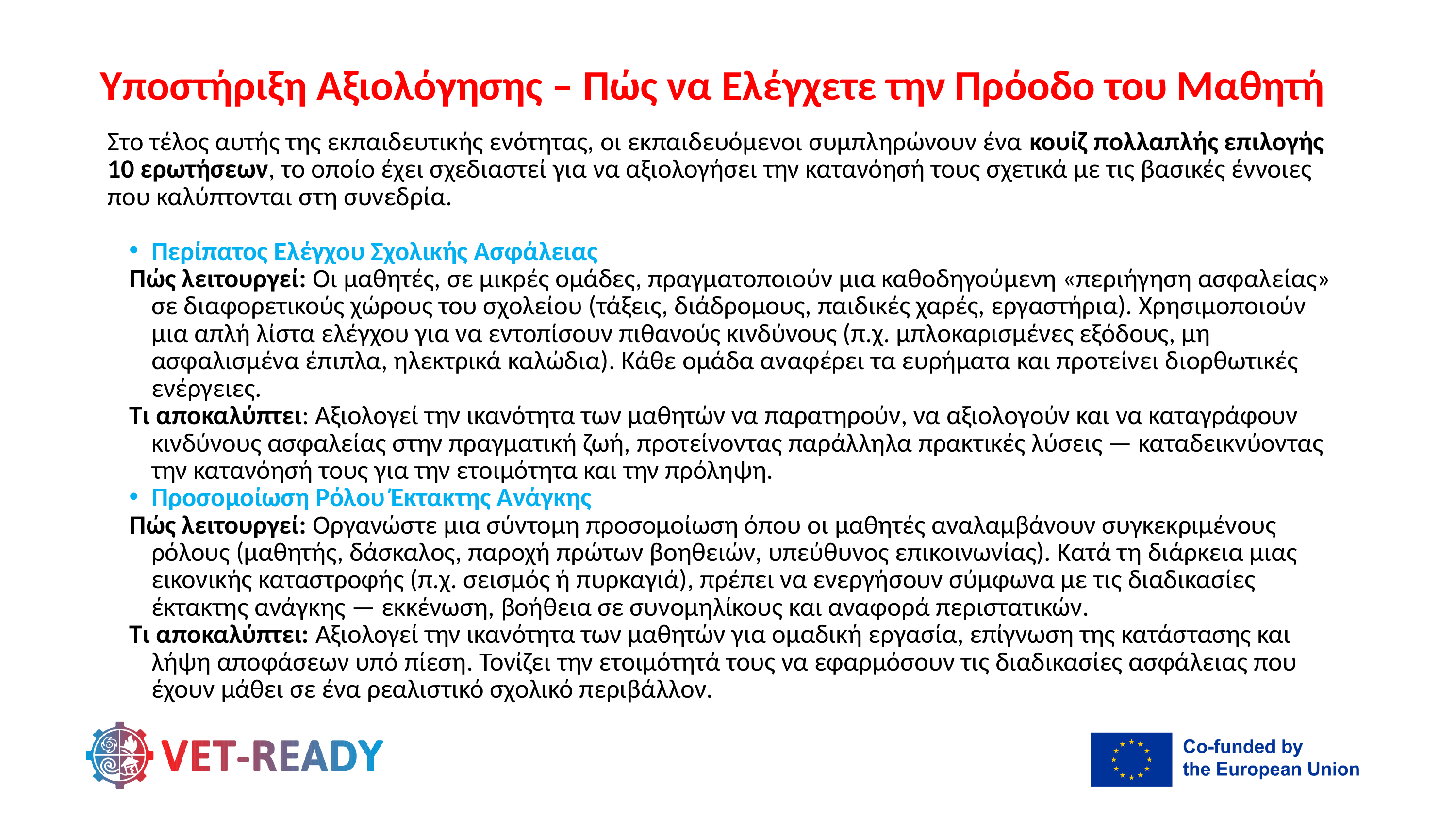

Υποστήριξη Αξιολόγησης – Πώς να Ελέγχετε την Πρόοδο του Μαθητή
Στο τέλος αυτής της εκπαιδευτικής ενότητας, οι εκπαιδευόμενοι συμπληρώνουν ένα κουίζ πολλαπλής επιλογής 10 ερωτήσεων, το οποίο έχει σχεδιαστεί για να αξιολογήσει την κατανόησή τους σχετικά με τις βασικές έννοιες που καλύπτονται στη συνεδρία.

Περίπατος Ελέγχου Σχολικής Ασφάλειας
Πώς λειτουργεί: Οι μαθητές, σε μικρές ομάδες, πραγματοποιούν μια καθοδηγούμενη «περιήγηση ασφαλείας» σε διαφορετικούς χώρους του σχολείου (τάξεις, διάδρομους, παιδικές χαρές, εργαστήρια). Χρησιμοποιούν μια απλή λίστα ελέγχου για να εντοπίσουν πιθανούς κινδύνους (π.χ. μπλοκαρισμένες εξόδους, μη ασφαλισμένα έπιπλα, ηλεκτρικά καλώδια). Κάθε ομάδα αναφέρει τα ευρήματα και προτείνει διορθωτικές ενέργειες.
Τι αποκαλύπτει: Αξιολογεί την ικανότητα των μαθητών να παρατηρούν, να αξιολογούν και να καταγράφουν κινδύνους ασφαλείας στην πραγματική ζωή, προτείνοντας παράλληλα πρακτικές λύσεις — καταδεικνύοντας την κατανόησή τους για την ετοιμότητα και την πρόληψη.
Προσομοίωση Ρόλου Έκτακτης Ανάγκης
Πώς λειτουργεί: Οργανώστε μια σύντομη προσομοίωση όπου οι μαθητές αναλαμβάνουν συγκεκριμένους ρόλους (μαθητής, δάσκαλος, παροχή πρώτων βοηθειών, υπεύθυνος επικοινωνίας). Κατά τη διάρκεια μιας εικονικής καταστροφής (π.χ. σεισμός ή πυρκαγιά), πρέπει να ενεργήσουν σύμφωνα με τις διαδικασίες έκτακτης ανάγκης — εκκένωση, βοήθεια σε συνομηλίκους και αναφορά περιστατικών.
Τι αποκαλύπτει: Αξιολογεί την ικανότητα των μαθητών για ομαδική εργασία, επίγνωση της κατάστασης και λήψη αποφάσεων υπό πίεση. Τονίζει την ετοιμότητά τους να εφαρμόσουν τις διαδικασίες ασφάλειας που έχουν μάθει σε ένα ρεαλιστικό σχολικό περιβάλλον.